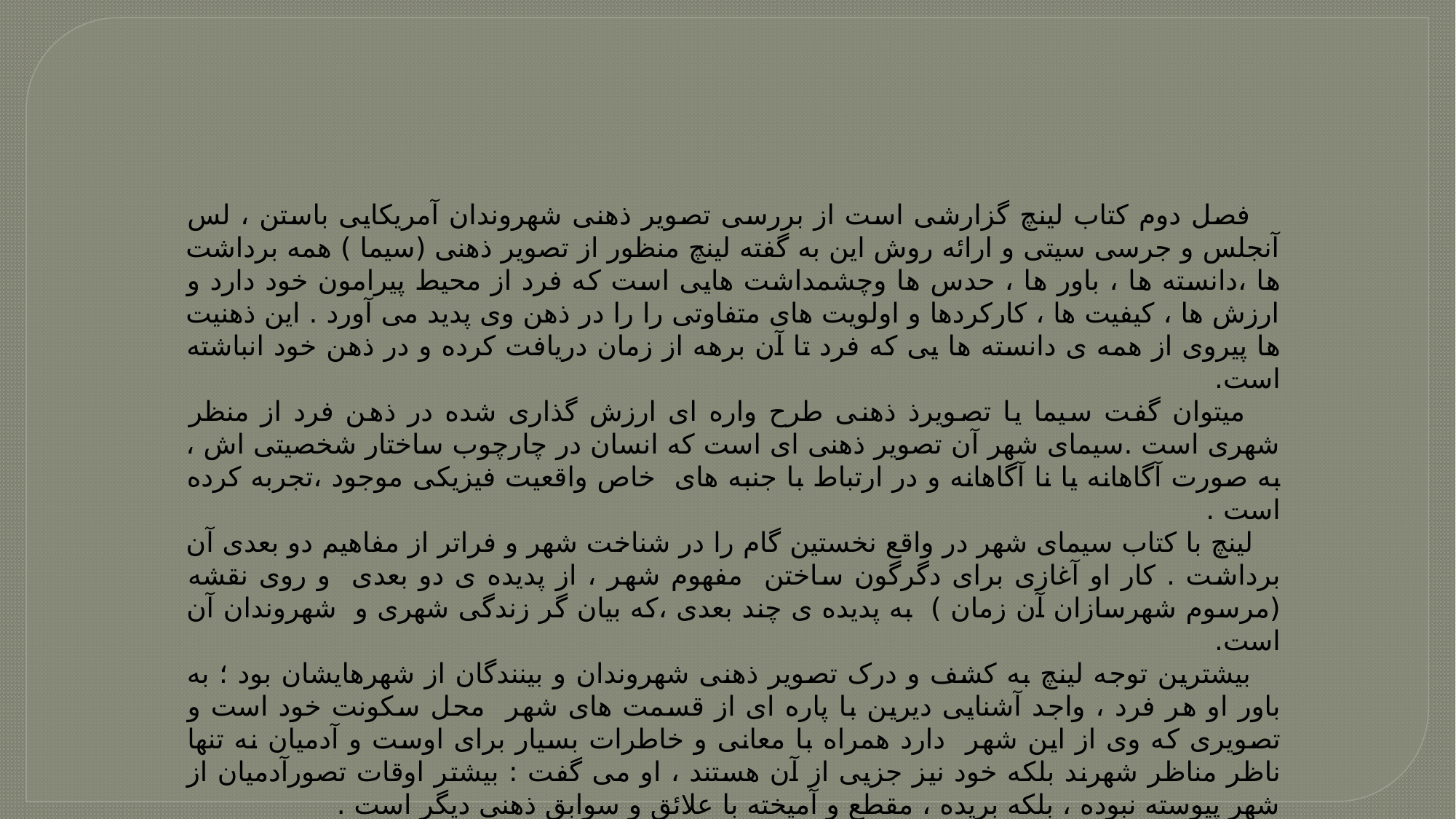

فصل دوم کتاب لینچ گزارشی است از بررسی تصویر ذهنی شهروندان آمریکایی باستن ، لس آنجلس و جرسی سیتی و ارائه روش این به گفته لینچ منظور از تصویر ذهنی (سیما ) همه برداشت ها ،دانسته ها ، باور ها ، حدس ها وچشمداشت هایی است که فرد از محیط پیرامون خود دارد و ارزش ها ، کیفیت ها ، کارکردها و اولویت های متفاوتی را را در ذهن وی پدید می آورد . این ذهنیت ها پیروی از همه ی دانسته ها یی که فرد تا آن برهه از زمان دریافت کرده و در ذهن خود انباشته است.
   میتوان گفت سیما یا تصویرذ ذهنی طرح واره ای ارزش گذاری شده در ذهن فرد از منظر شهری است .سیمای شهر آن تصویر ذهنی ای است که انسان در چارچوب ساختار شخصیتی اش ، به صورت آگاهانه یا نا آگاهانه و در ارتباط با جنبه های  خاص واقعیت فیزیکی موجود ،تجربه کرده است .
   لینچ با کتاب سیمای شهر در واقع نخستین گام را در شناخت شهر و فراتر از مفاهیم دو بعدی آن برداشت . کار او آغازی برای دگرگون ساختن  مفهوم شهر ، از پدیده ی دو بعدی  و روی نقشه (مرسوم شهرسازان آن زمان )  به پدیده ی چند بعدی ،که بیان گر زندگی شهری و  شهروندان آن است.
   بیشترین توجه لینچ به کشف و درک تصویر ذهنی شهروندان و بینندگان از شهرهایشان بود ؛ به باور او هر فرد ، واجد آشنایی دیرین با پاره ای از قسمت های شهر  محل سکونت خود است و تصویری که وی از این شهر  دارد همراه با معانی و خاطرات بسیار برای اوست و آدمیان نه تنها ناظر مناظر شهرند بلکه خود نیز جزیی از آن هستند ، او می گفت : بیشتر اوقات تصورآدمیان از شهر پیوسته نبوده ، بلکه بریده ، مقطع و آمیخته با علائق و سوابق ذهنی دیگر است .